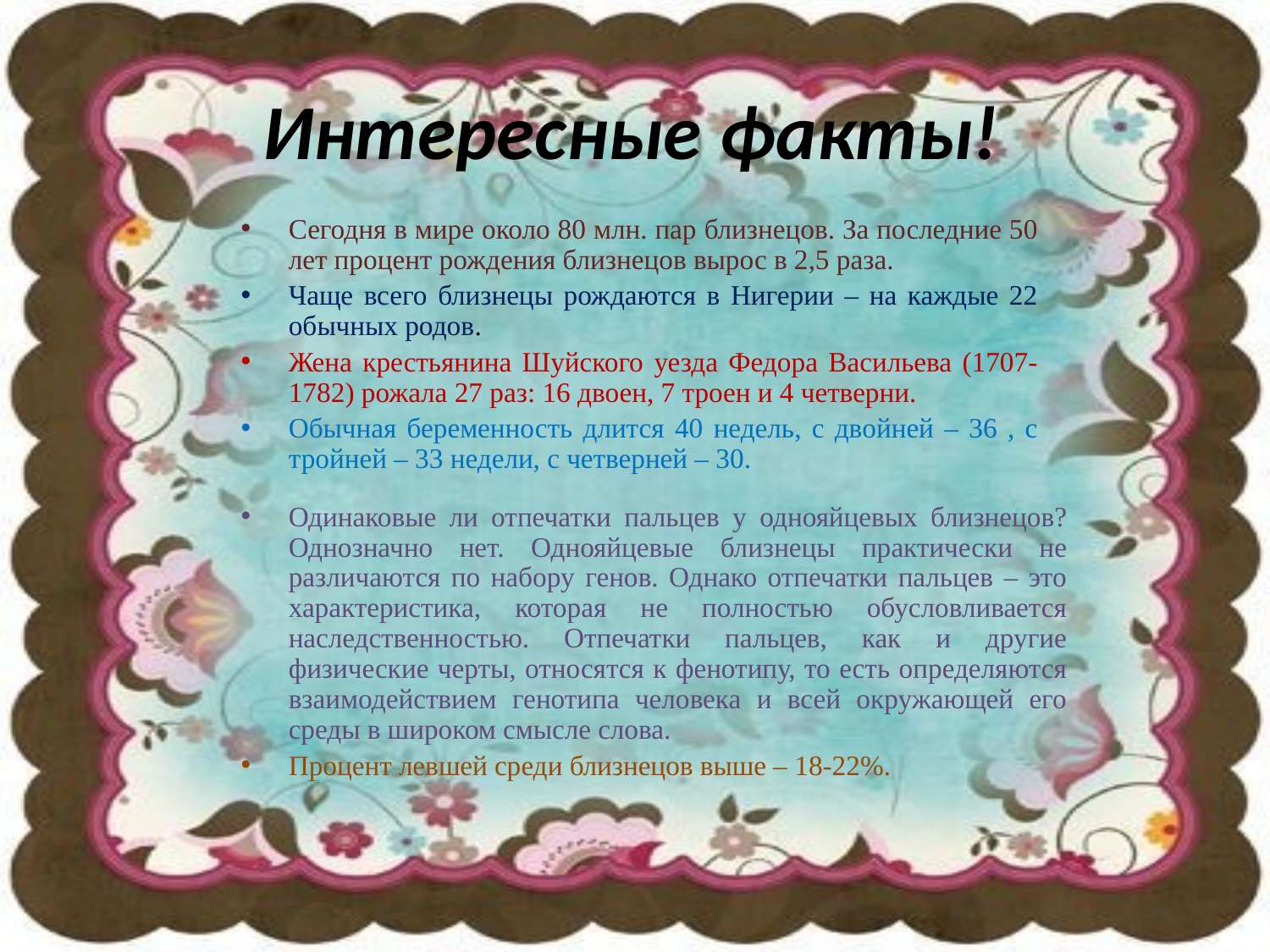

# Интересные факты!
Сегодня в мире около 80 млн. пар близнецов. За последние 50 лет процент рождения близнецов вырос в 2,5 раза.
Чаще всего близнецы рождаются в Нигерии – на каждые 22 обычных родов.
Жена крестьянина Шуйского уезда Федора Васильева (1707-1782) рожала 27 раз: 16 двоен, 7 троен и 4 четверни.
Обычная беременность длится 40 недель, с двойней – 36 , с тройней – 33 недели, с четверней – 30.

Одинаковые ли отпечатки пальцев у однояйцевых близнецов? Однозначно нет. Однояйцевые близнецы практически не различаются по набору генов. Однако отпечатки пальцев – это характеристика, которая не полностью обусловливается наследственностью. Отпечатки пальцев, как и другие физические черты, относятся к фенотипу, то есть определяются взаимодействием генотипа человека и всей окружающей его среды в широком смысле слова.
Процент левшей среди близнецов выше – 18-22%.